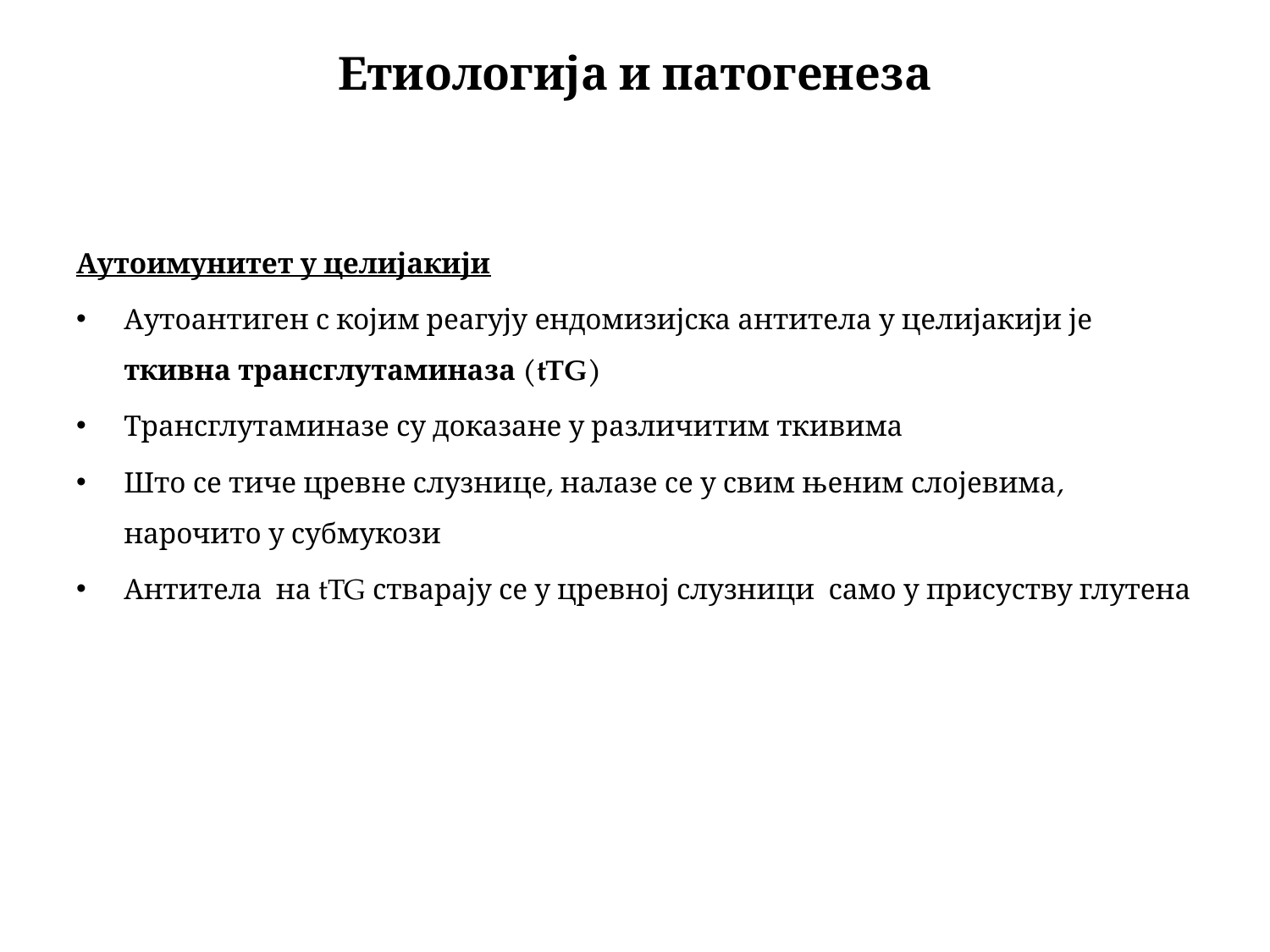

# Етиологија и патогенеза
Аутоимунитет у целијакији
Аутоантиген с којим реагују ендомизијска антитела у целијакији је ткивна трансглутаминаза (tTG)
Трансглутаминазе су доказане у различитим ткивима
Што се тиче цревне слузнице, налазе се у свим њеним слојевима, нарочито у субмукози
Антитела  на tTG стварају се у цревној слузници  само у присуству глутена